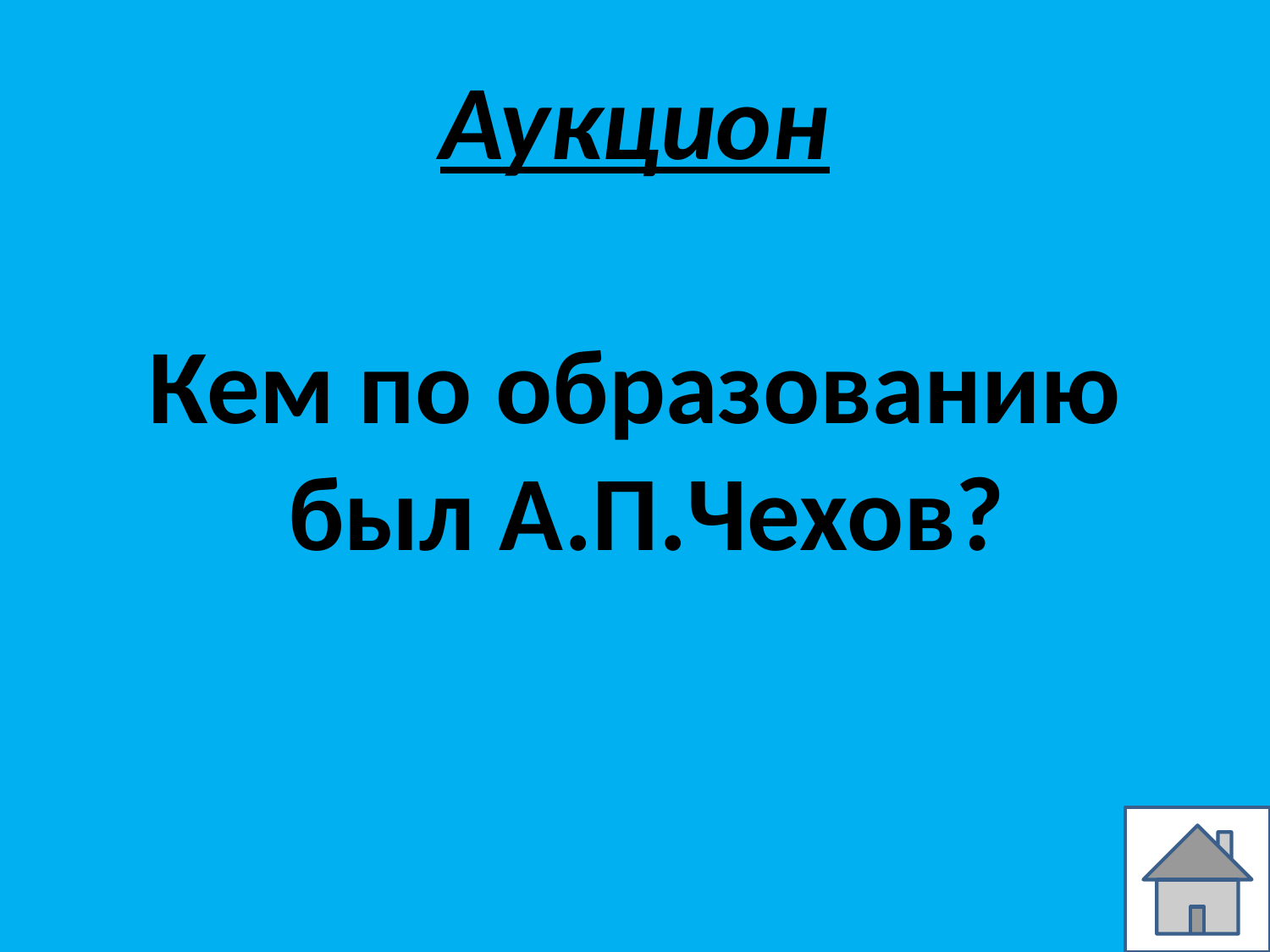

# Аукцион

Кем по образованию был А.П.Чехов?